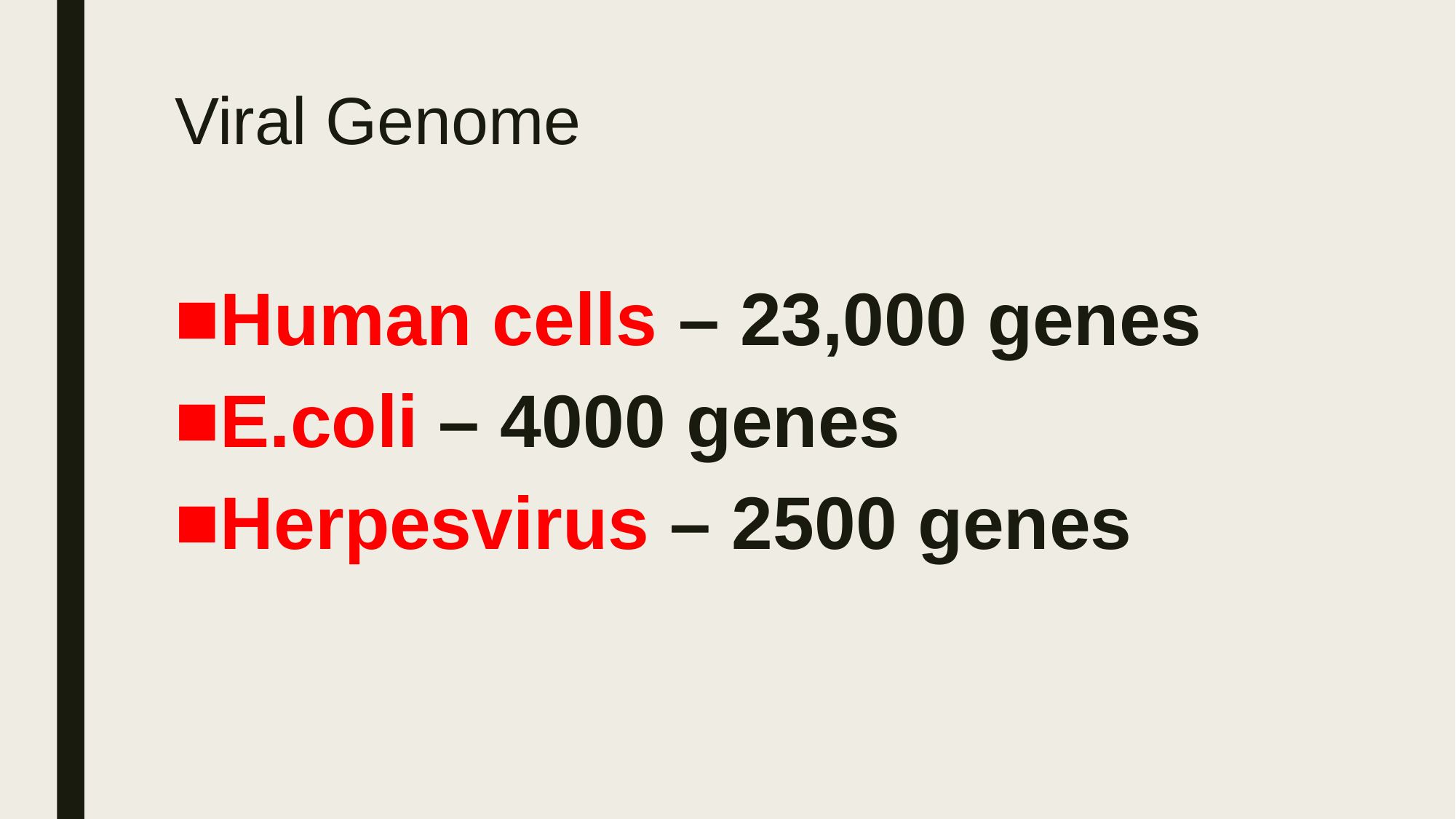

# Viral Genome
Human cells – 23,000 genes
E.coli – 4000 genes
Herpesvirus – 2500 genes